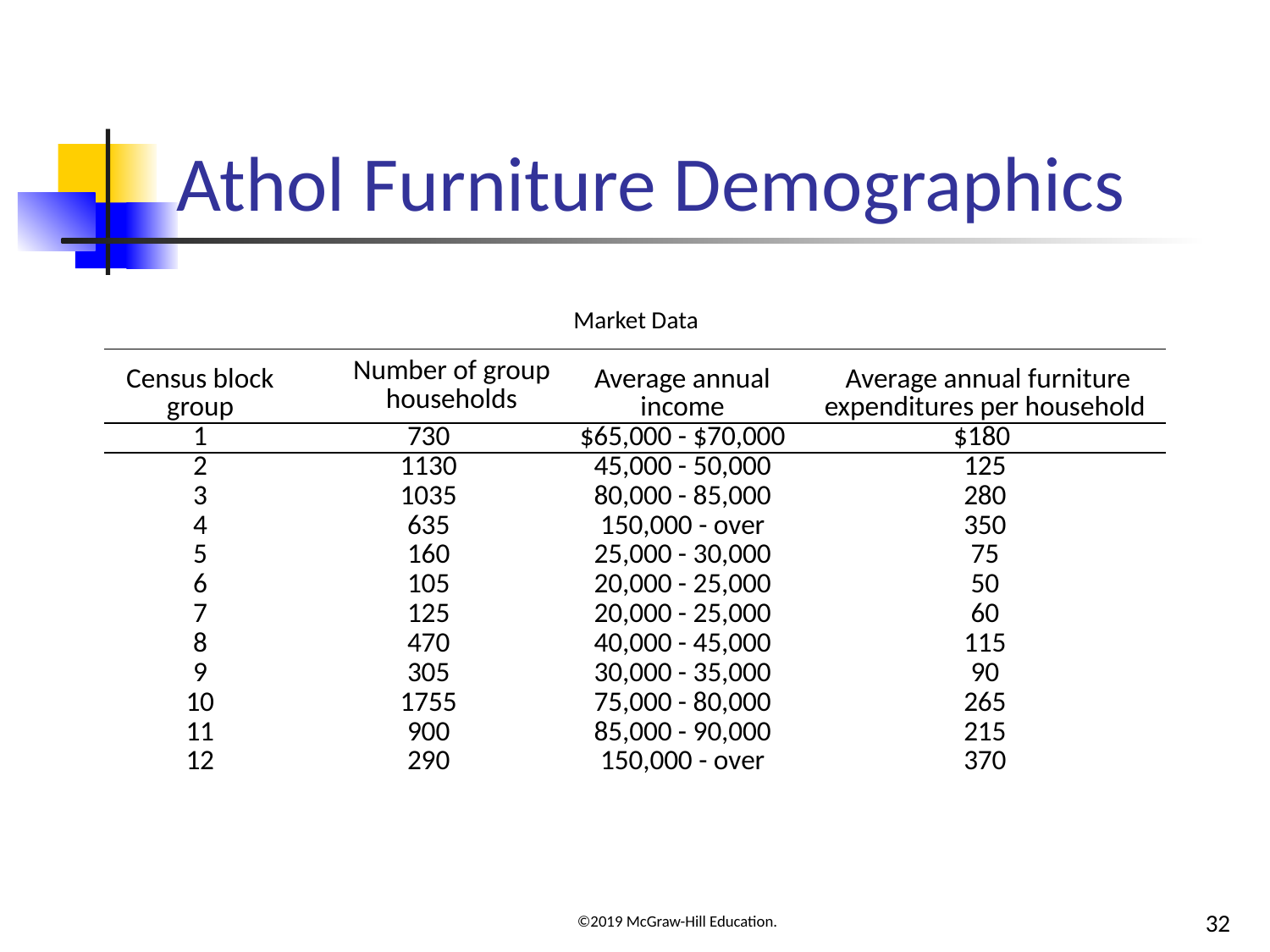

# Athol Furniture Demographics
Market Data
| Census block group | Number of group households | Average annual income | Average annual furniture expenditures per household |
| --- | --- | --- | --- |
| 1 | 730 | $65,000 - $70,000 | $180 |
| 2 | 1130 | 45,000 - 50,000 | 125 |
| 3 | 1035 | 80,000 - 85,000 | 280 |
| 4 | 635 | 150,000 - over | 350 |
| 5 | 160 | 25,000 - 30,000 | 75 |
| 6 | 105 | 20,000 - 25,000 | 50 |
| 7 | 125 | 20,000 - 25,000 | 60 |
| 8 | 470 | 40,000 - 45,000 | 115 |
| 9 | 305 | 30,000 - 35,000 | 90 |
| 10 | 1755 | 75,000 - 80,000 | 265 |
| 11 | 900 | 85,000 - 90,000 | 215 |
| 12 | 290 | 150,000 - over | 370 |